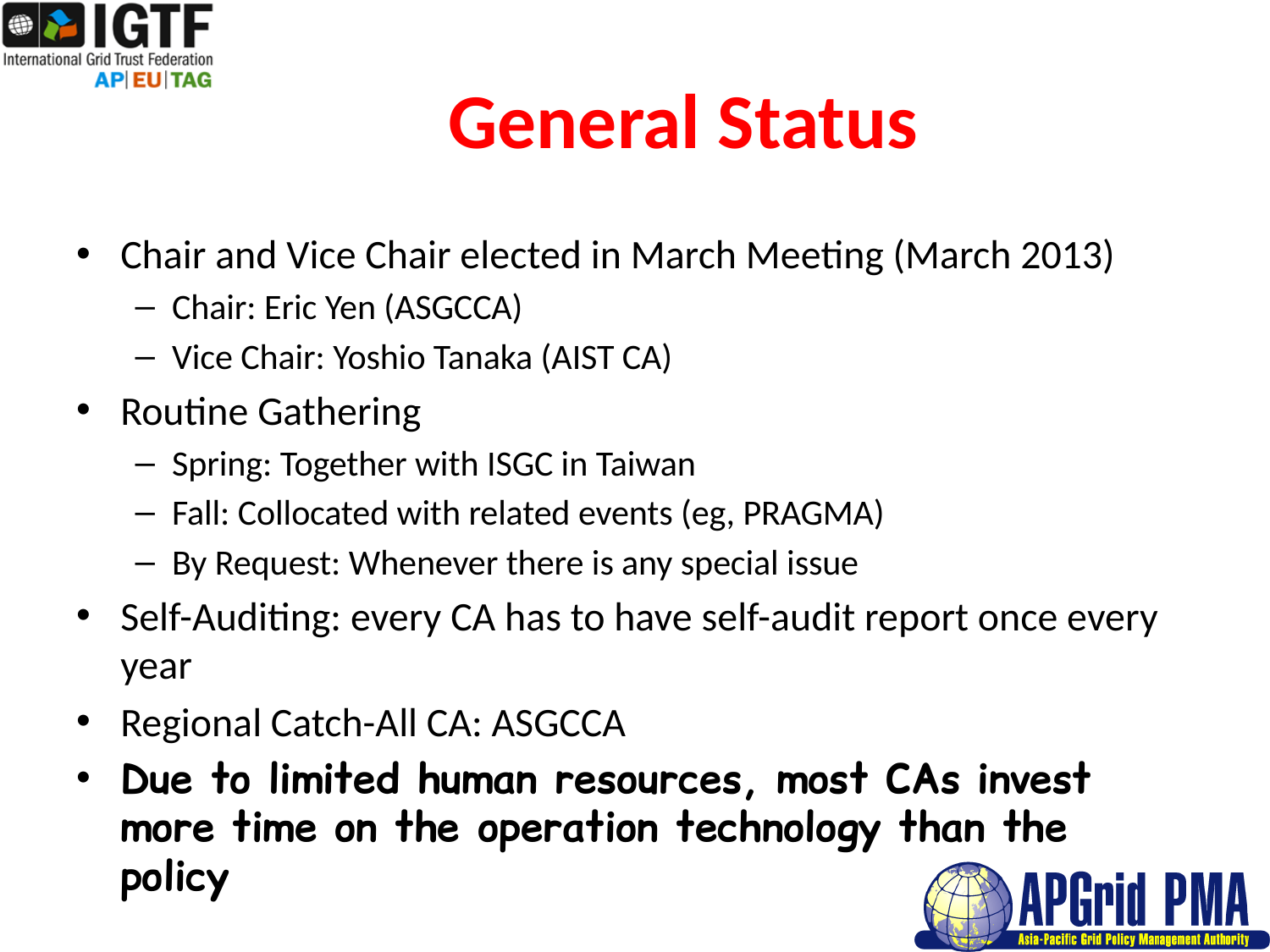

# General Status
Chair and Vice Chair elected in March Meeting (March 2013)
Chair: Eric Yen (ASGCCA)
Vice Chair: Yoshio Tanaka (AIST CA)
Routine Gathering
Spring: Together with ISGC in Taiwan
Fall: Collocated with related events (eg, PRAGMA)
By Request: Whenever there is any special issue
Self-Auditing: every CA has to have self-audit report once every year
Regional Catch-All CA: ASGCCA
Due to limited human resources, most CAs invest more time on the operation technology than the policy